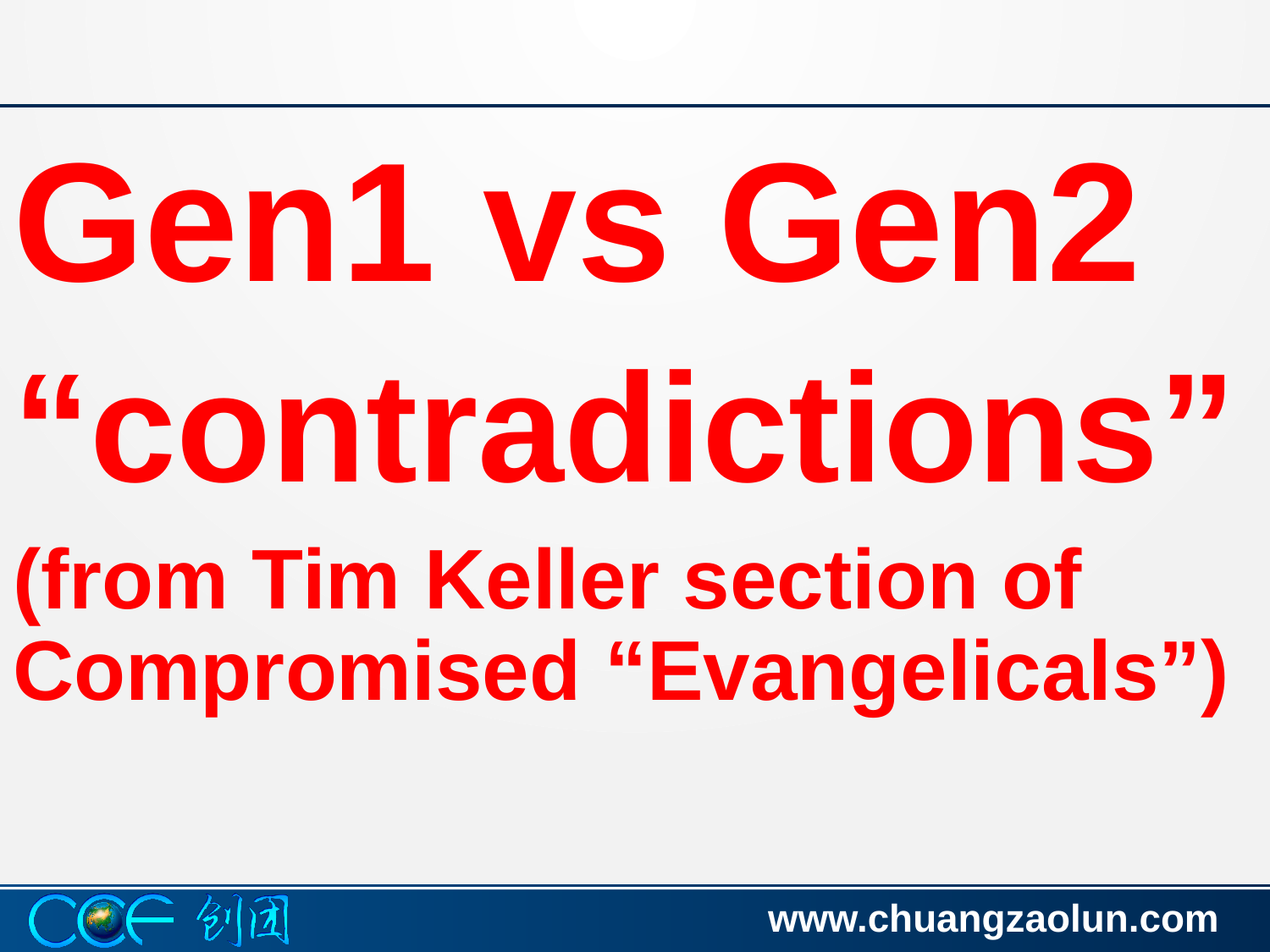

#
Gen1 vs Gen2
“contradictions”
(from Tim Keller section of Compromised “Evangelicals”)